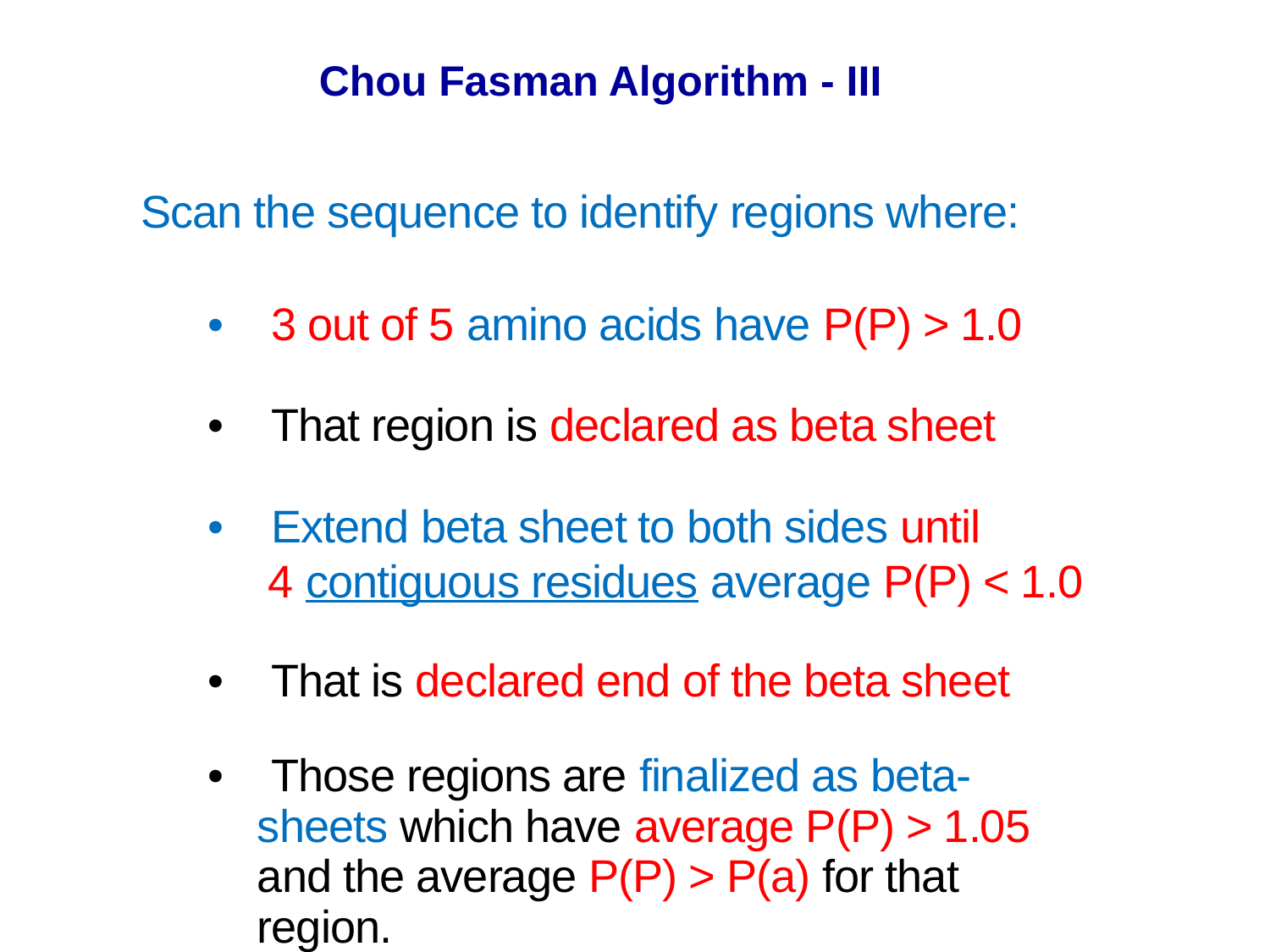

Chou Fasman Algorithm - III
Scan the sequence to identify regions where:
•    3 out of 5 amino acids have P(P) > 1.0
•    That region is declared as beta sheet
•    Extend beta sheet to both sides until
4 contiguous residues average P(P) < 1.0
•    That is declared end of the beta sheet
•    Those regions are finalized as beta-sheets which have average P(P) > 1.05 and the average P(P) > P(a) for that region.